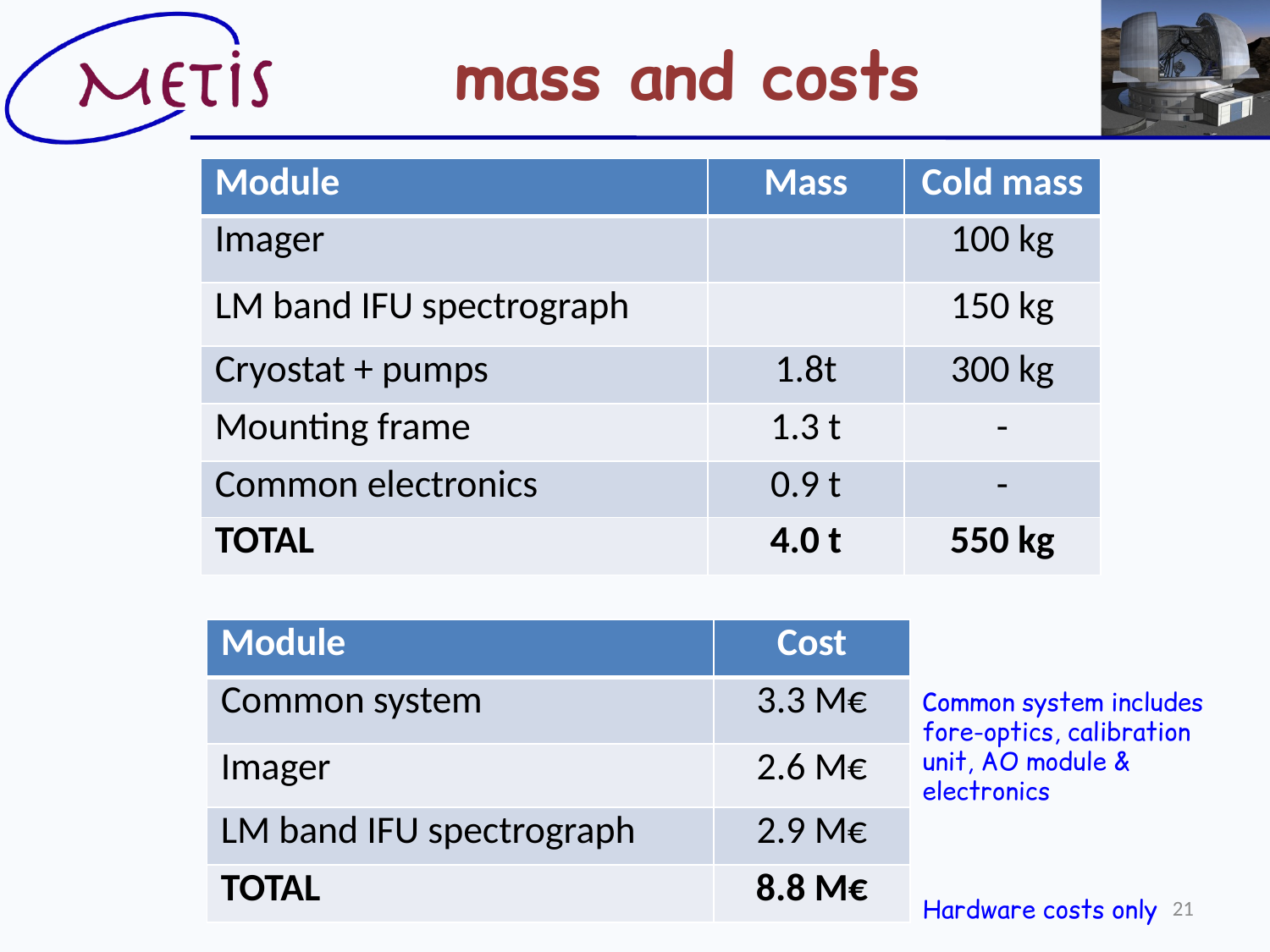

mass and costs
| Module | Mass | Cold mass |
| --- | --- | --- |
| Imager |  | 100 kg |
| LM band IFU spectrograph |  | 150 kg |
| Cryostat + pumps | 1.8t | 300 kg |
| Mounting frame | 1.3 t | - |
| Common electronics | 0.9 t | - |
| TOTAL | 4.0 t | 550 kg |
| Module | Cost |
| --- | --- |
| Common system | 3.3 M€ |
| Imager | 2.6 M€ |
| LM band IFU spectrograph | 2.9 M€ |
| TOTAL | 8.8 M€ |
Common system includes fore-optics, calibration unit, AO module & electronics

Hardware costs only

21